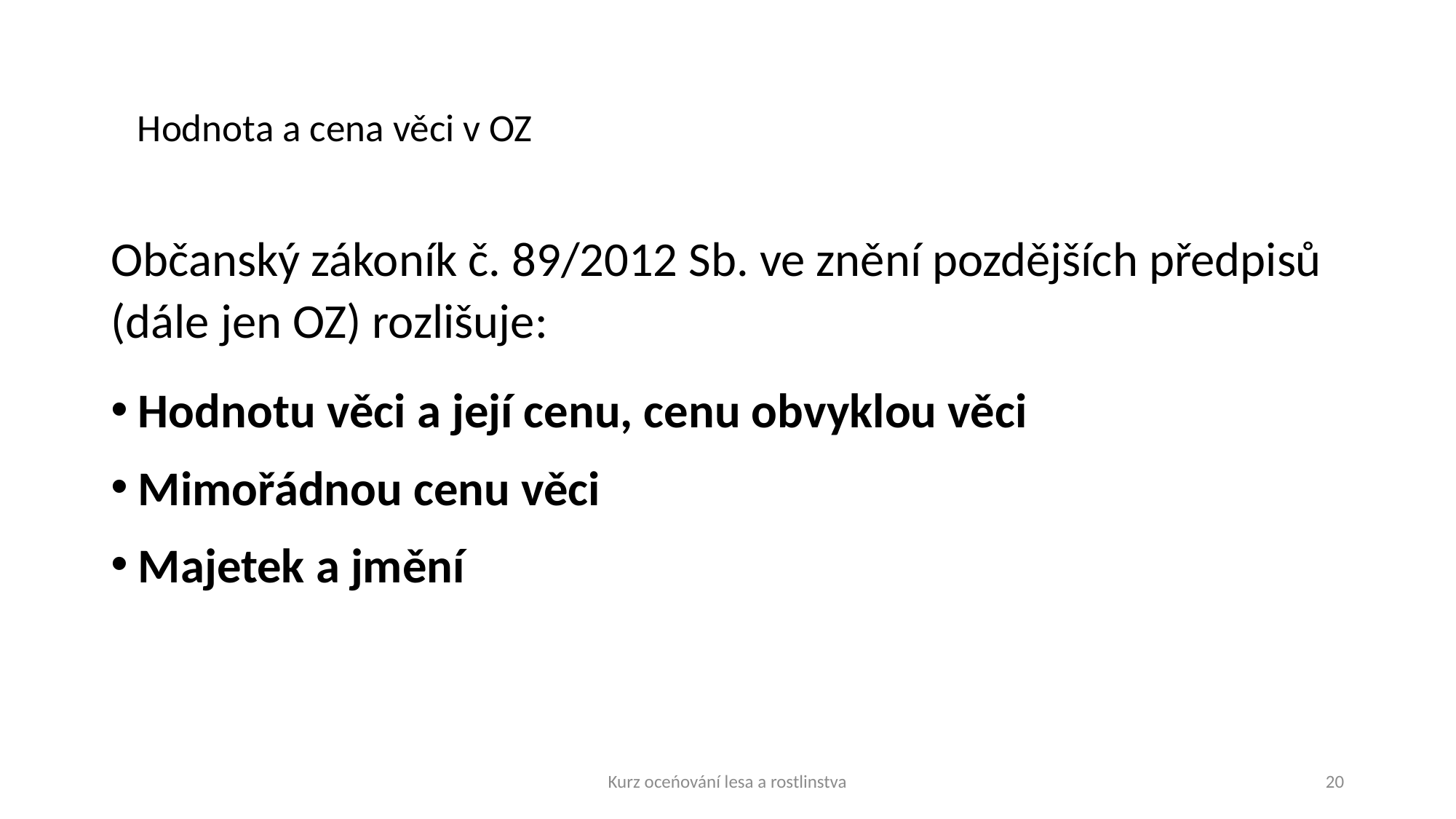

# Hodnota a cena věci v OZ
Občanský zákoník č. 89/2012 Sb. ve znění pozdějších předpisů (dále jen OZ) rozlišuje:
Hodnotu věci a její cenu, cenu obvyklou věci
Mimořádnou cenu věci
Majetek a jmění

Kurz oceńování lesa a rostlinstva
20